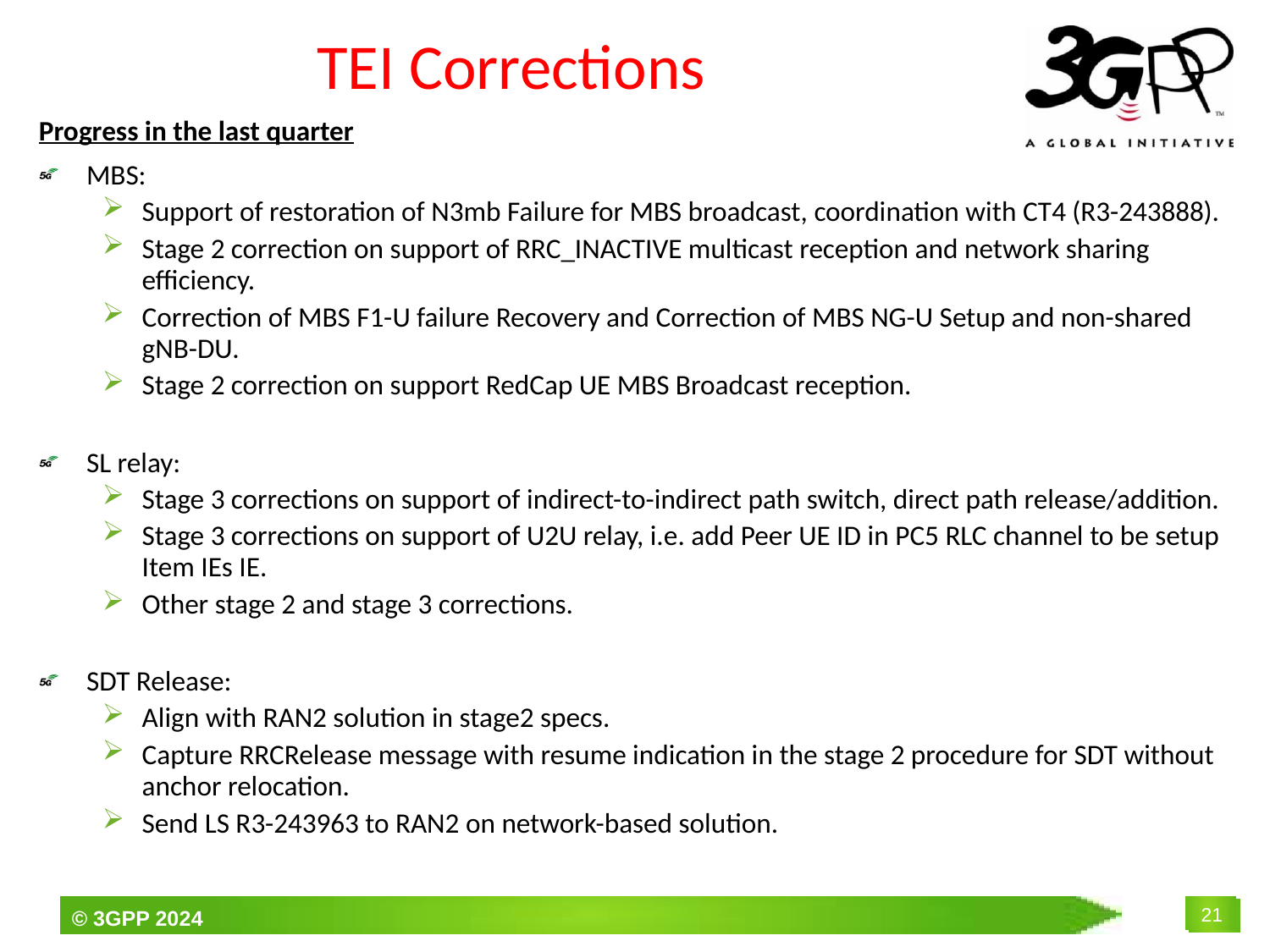

# TEI Corrections
Progress in the last quarter
MBS:
Support of restoration of N3mb Failure for MBS broadcast, coordination with CT4 (R3-243888).
Stage 2 correction on support of RRC_INACTIVE multicast reception and network sharing efficiency.
Correction of MBS F1-U failure Recovery and Correction of MBS NG-U Setup and non-shared gNB-DU.
Stage 2 correction on support RedCap UE MBS Broadcast reception.

SL relay:
Stage 3 corrections on support of indirect-to-indirect path switch, direct path release/addition.
Stage 3 corrections on support of U2U relay, i.e. add Peer UE ID in PC5 RLC channel to be setup Item IEs IE.
Other stage 2 and stage 3 corrections.

SDT Release:
Align with RAN2 solution in stage2 specs.
Capture RRCRelease message with resume indication in the stage 2 procedure for SDT without anchor relocation.
Send LS R3-243963 to RAN2 on network-based solution.
21